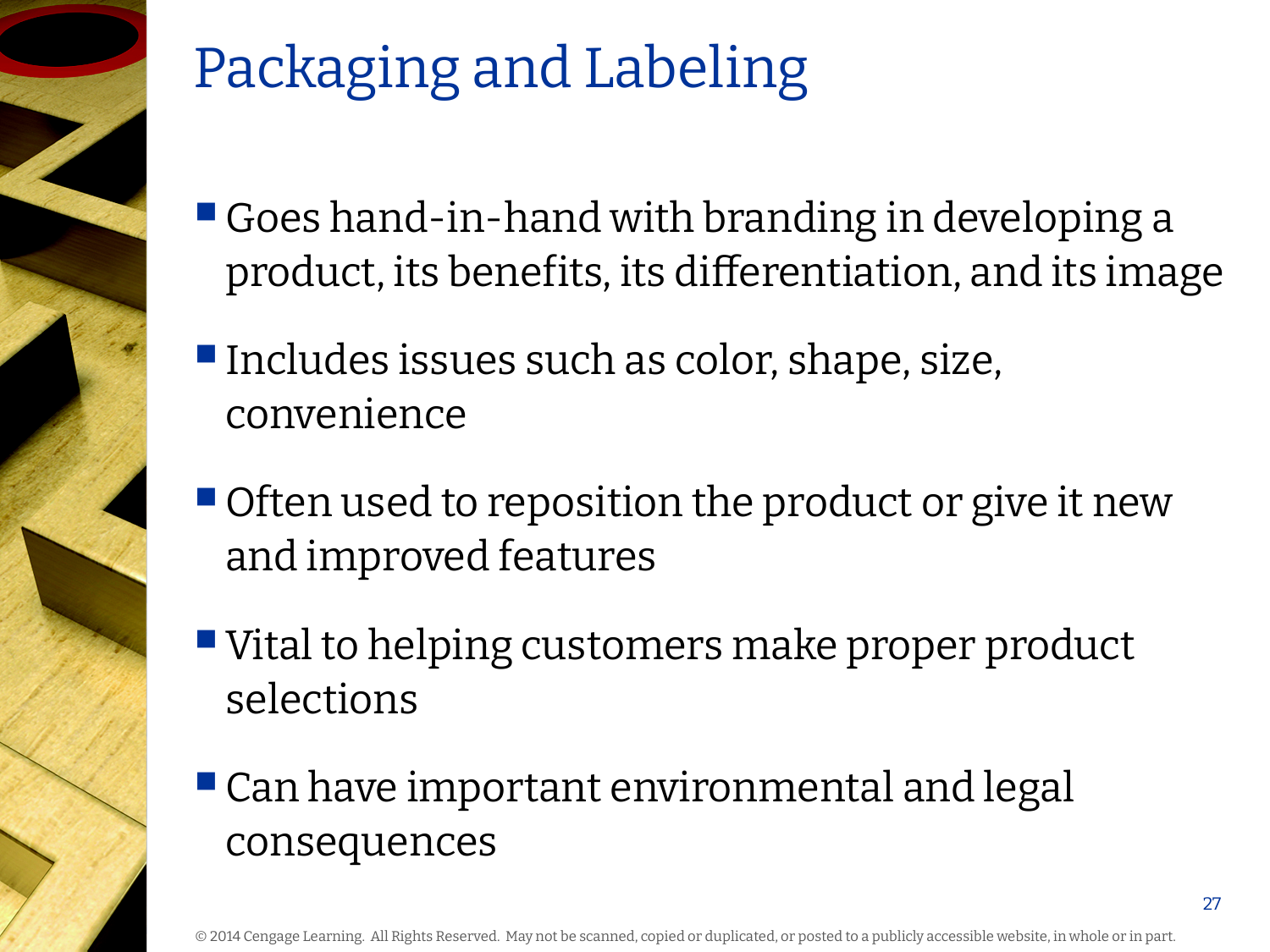

# Packaging and Labeling
Goes hand-in-hand with branding in developing a product, its benefits, its differentiation, and its image
Includes issues such as color, shape, size, convenience
Often used to reposition the product or give it new and improved features
Vital to helping customers make proper product selections
Can have important environmental and legal consequences
27